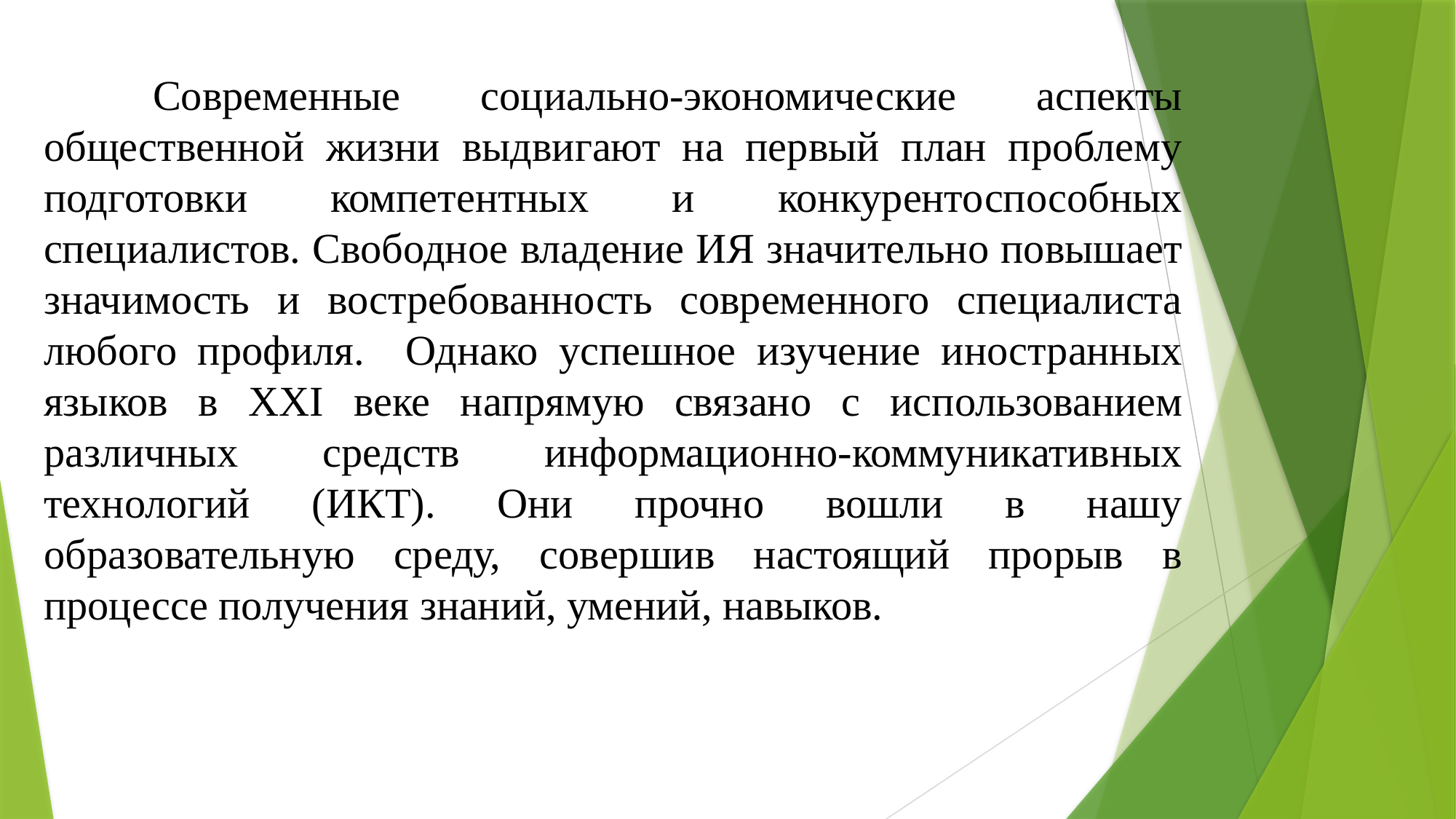

Современные социально-экономические аспекты общественной жизни выдвигают на первый план проблему подготовки компетентных и конкурентоспособных специалистов. Свободное владение ИЯ значительно повышает значимость и востребованность современного специалиста любого профиля.  Однако успешное изучение иностранных языков в XXI веке напрямую связано с использованием различных средств информационно-коммуникативных технологий (ИКТ). Они прочно вошли в нашу образовательную среду, совершив настоящий прорыв в процессе получения знаний, умений, навыков.